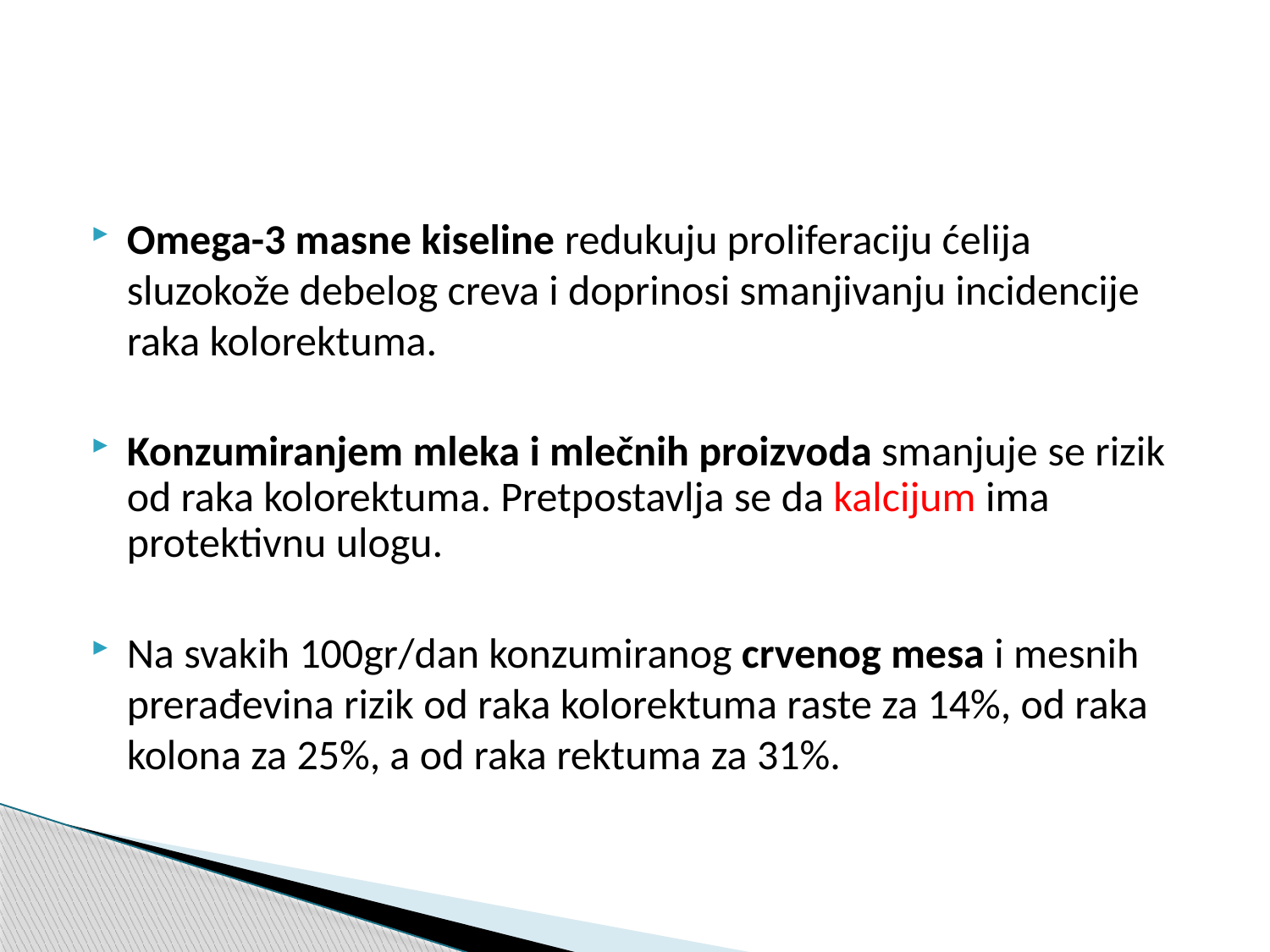

#
Omega-3 masne kiseline redukuju proliferaciju ćelija sluzokože debelog creva i doprinosi smanjivanju incidencije raka kolorektuma.

Konzumiranjem mleka i mlečnih proizvoda smanjuje se rizik od raka kolorektuma. Pretpostavlja se da kalcijum ima protektivnu ulogu.

Na svakih 100gr/dan konzumiranog crvenog mesa i mesnih prerađevina rizik od raka kolorektuma raste za 14%, od raka kolona za 25%, a od raka rektuma za 31%.